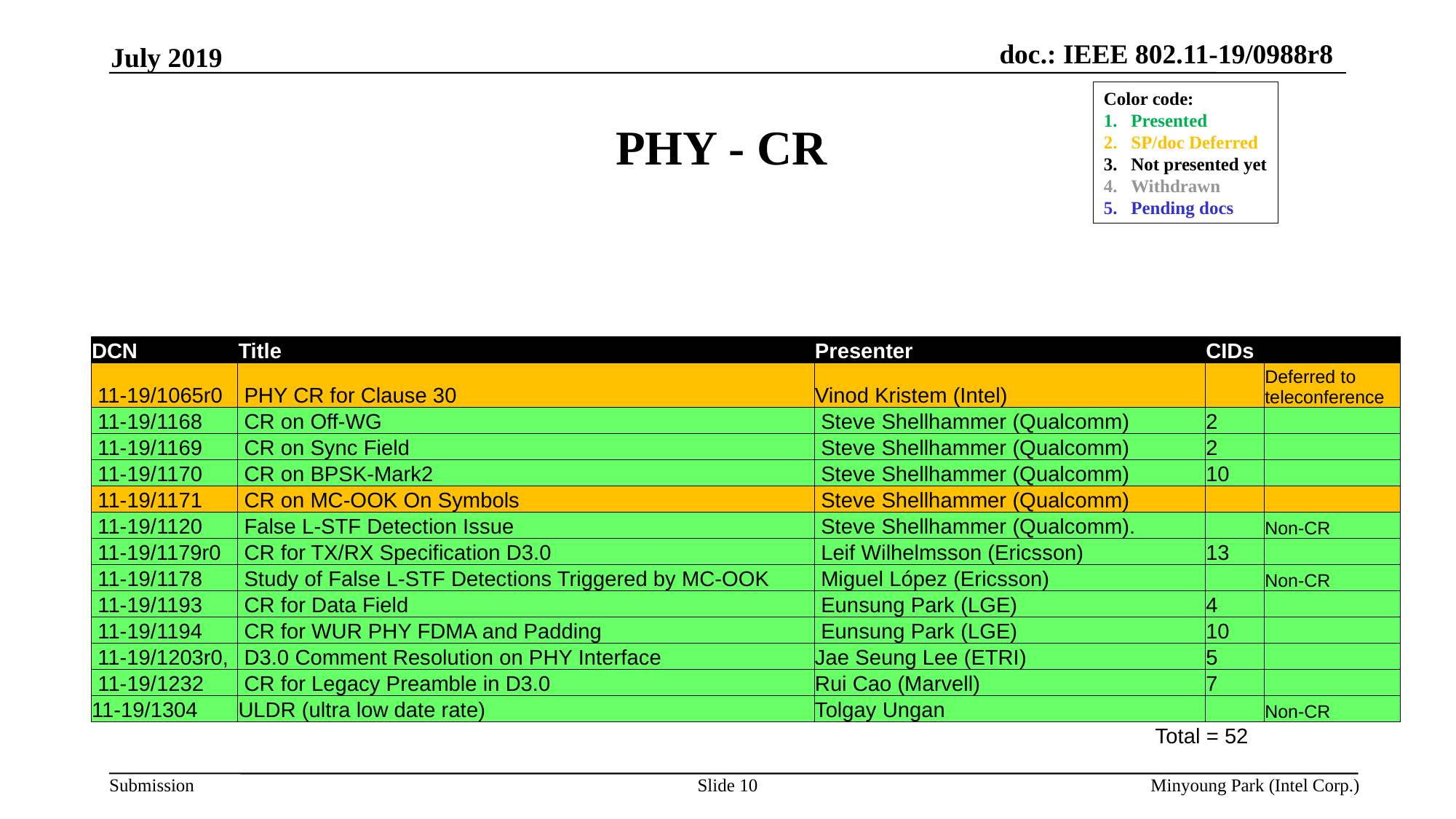

July 2019
# PHY - CR
Color code:
Presented
SP/doc Deferred
Not presented yet
Withdrawn
Pending docs
| DCN | Title | Presenter | CIDs |  |
| --- | --- | --- | --- | --- |
| 11-19/1065r0 | PHY CR for Clause 30 | Vinod Kristem (Intel) |  | Deferred to teleconference |
| 11-19/1168 | CR on Off-WG | Steve Shellhammer (Qualcomm) | 2 |  |
| 11-19/1169 | CR on Sync Field | Steve Shellhammer (Qualcomm) | 2 |  |
| 11-19/1170 | CR on BPSK-Mark2 | Steve Shellhammer (Qualcomm) | 10 |  |
| 11-19/1171 | CR on MC-OOK On Symbols | Steve Shellhammer (Qualcomm) |  |  |
| 11-19/1120 | False L-STF Detection Issue | Steve Shellhammer (Qualcomm). |  | Non-CR |
| 11-19/1179r0 | CR for TX/RX Specification D3.0 | Leif Wilhelmsson (Ericsson) | 13 |  |
| 11-19/1178 | Study of False L-STF Detections Triggered by MC-OOK | Miguel López (Ericsson) |  | Non-CR |
| 11-19/1193 | CR for Data Field | Eunsung Park (LGE) | 4 |  |
| 11-19/1194 | CR for WUR PHY FDMA and Padding | Eunsung Park (LGE) | 10 |  |
| 11-19/1203r0, | D3.0 Comment Resolution on PHY Interface | Jae Seung Lee (ETRI) | 5 |  |
| 11-19/1232 | CR for Legacy Preamble in D3.0 | Rui Cao (Marvell) | 7 |  |
| 11-19/1304 | ULDR (ultra low date rate) | Tolgay Ungan |  | Non-CR |
Total = 52
Minyoung Park (Intel Corp.)
Slide 10